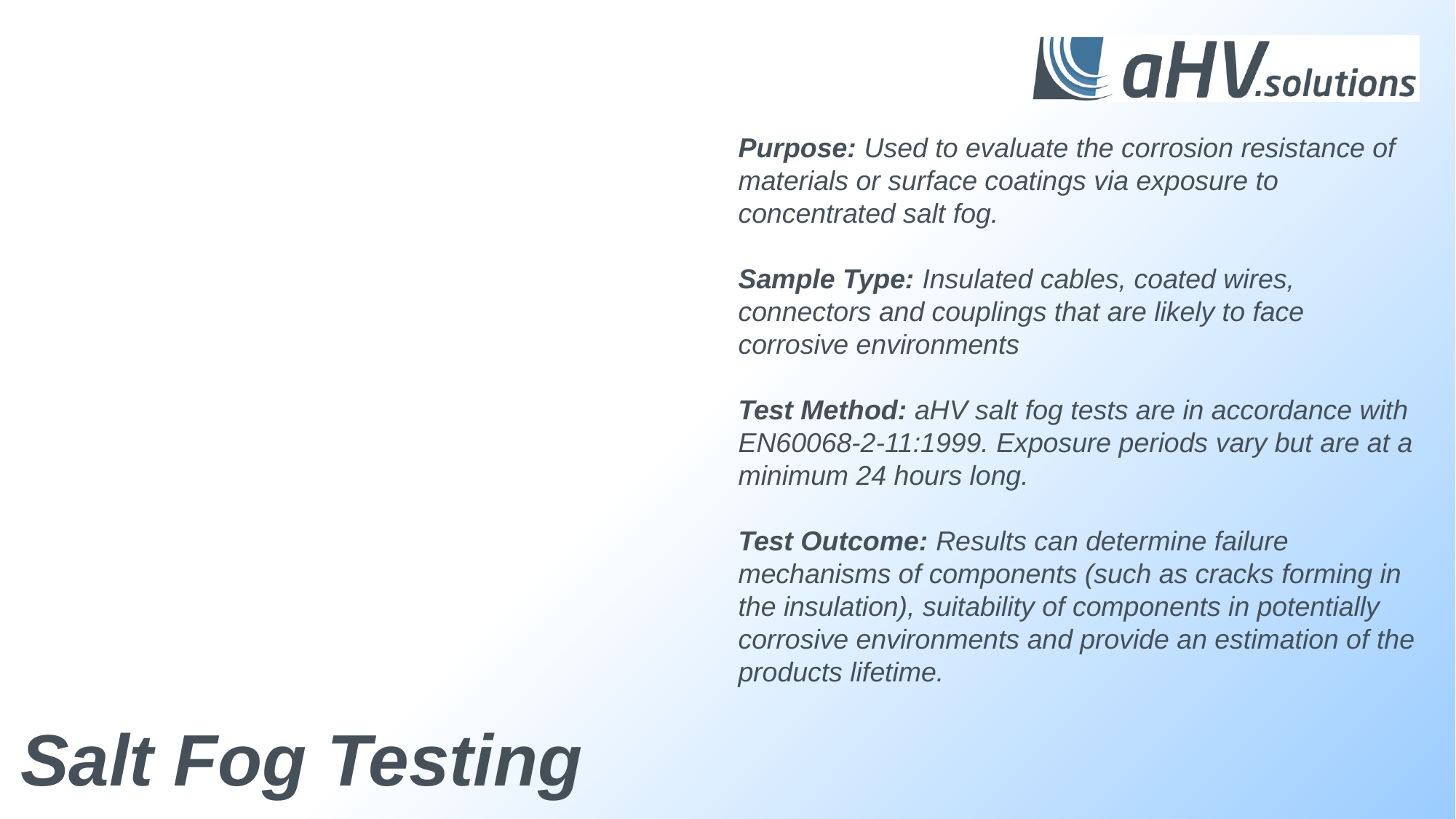

Purpose: Used to evaluate the corrosion resistance of materials or surface coatings via exposure to concentrated salt fog.

Sample Type: Insulated cables, coated wires, connectors and couplings that are likely to face corrosive environments

Test Method: aHV salt fog tests are in accordance with EN60068-2-11:1999. Exposure periods vary but are at a minimum 24 hours long.

Test Outcome: Results can determine failure mechanisms of components (such as cracks forming in the insulation), suitability of components in potentially corrosive environments and provide an estimation of the products lifetime.
Salt Fog Testing